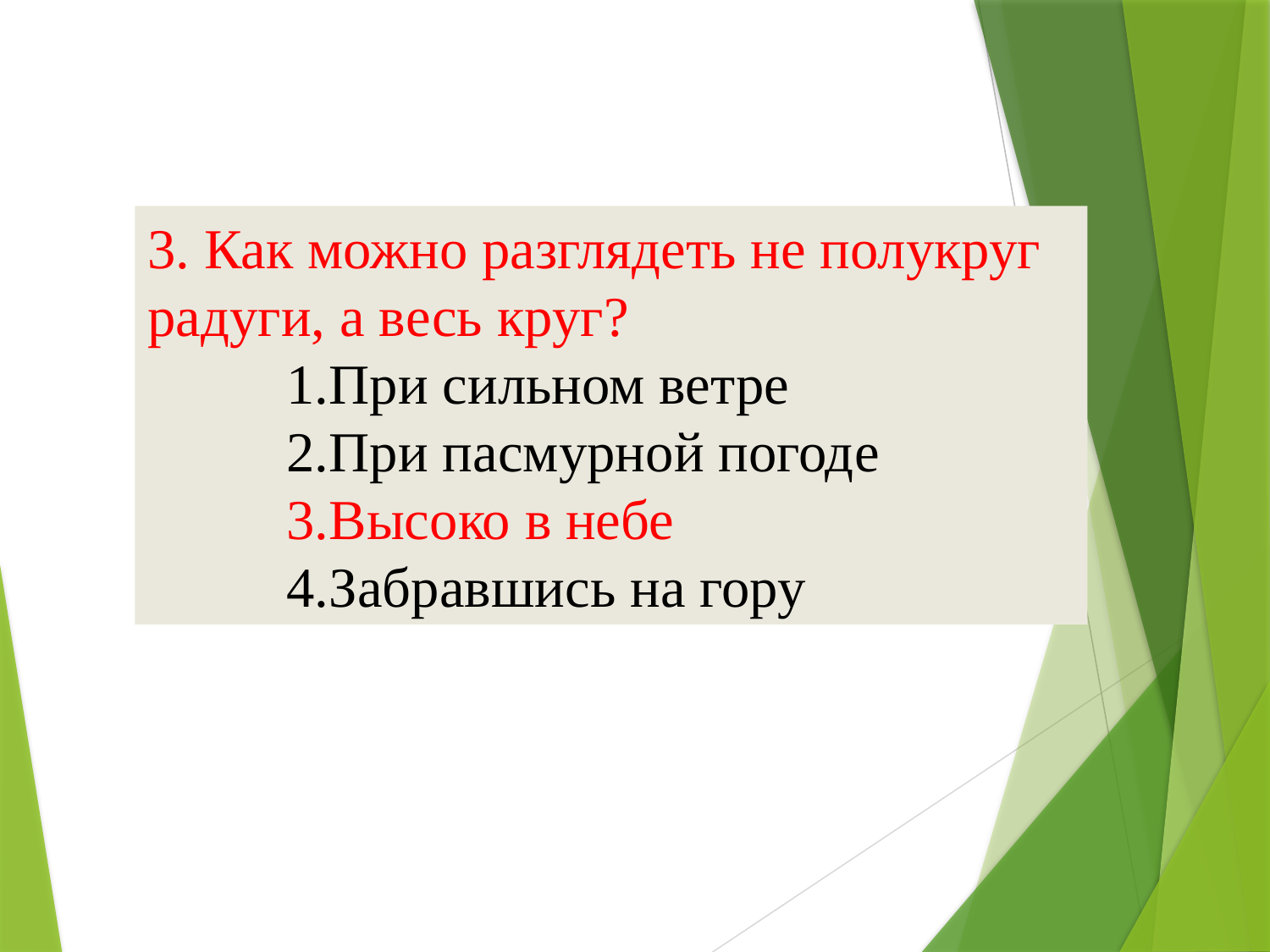

3. Как можно разглядеть не полукруг радуги, а весь круг?
 1.При сильном ветре
 2.При пасмурной погоде
 3.Высоко в небе
 4.Забравшись на гору